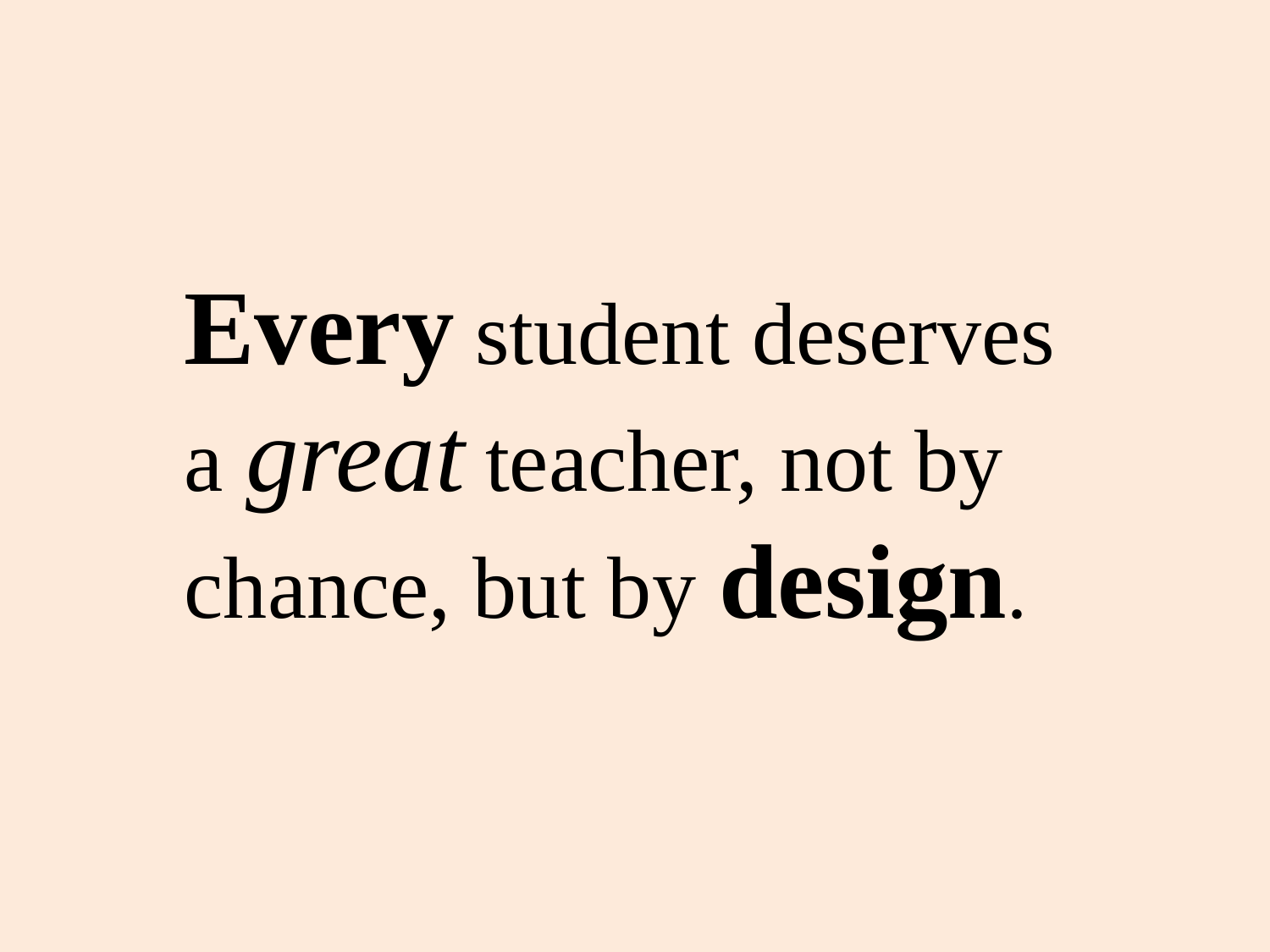

Every student deserves a great teacher, not by chance, but by design.